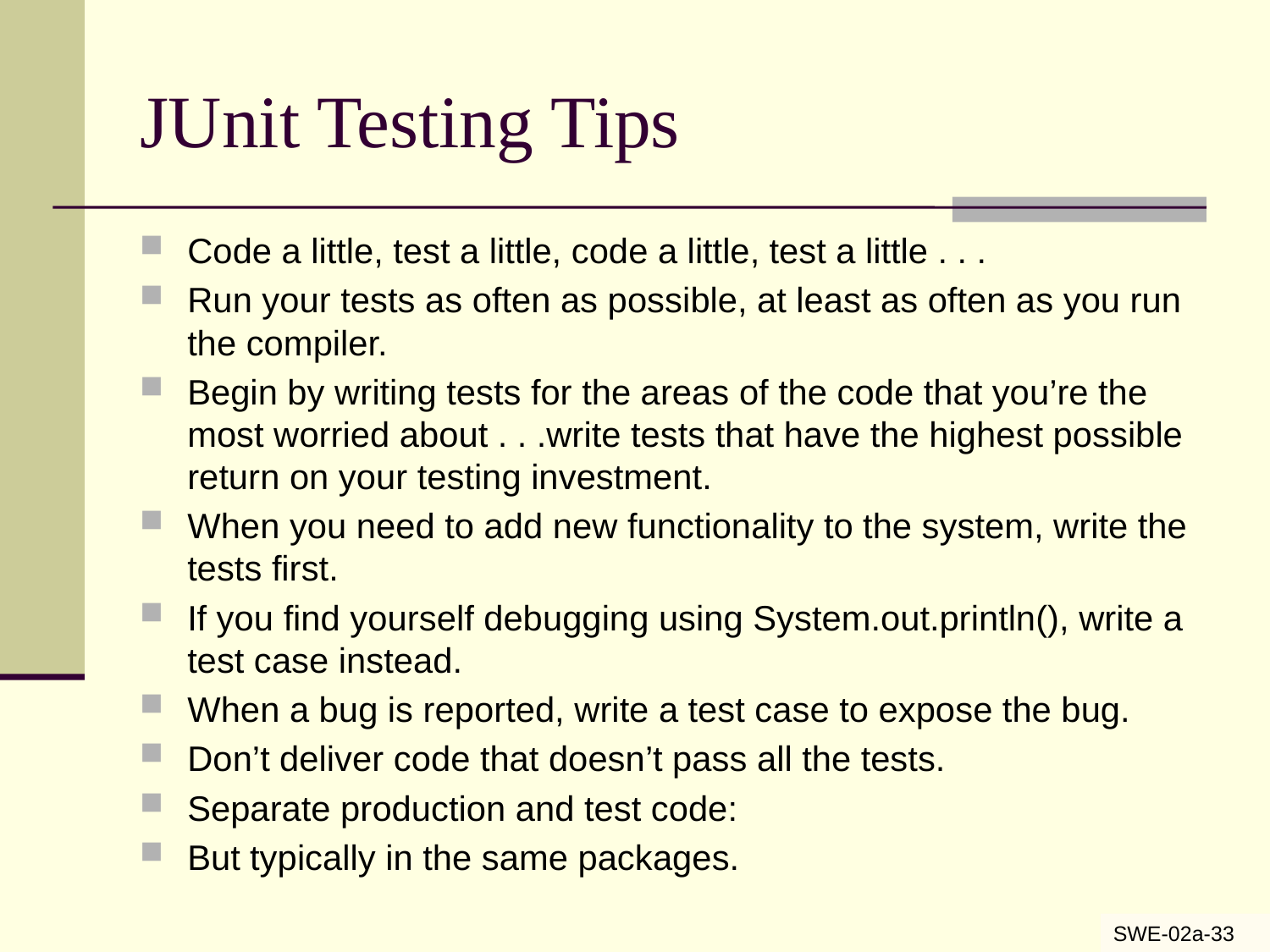

# JUnit Testing Tips
Code a little, test a little, code a little, test a little . . .
Run your tests as often as possible, at least as often as you run the compiler.
Begin by writing tests for the areas of the code that you’re the most worried about . . .write tests that have the highest possible return on your testing investment.
When you need to add new functionality to the system, write the tests first.
If you find yourself debugging using System.out.println(), write a test case instead.
When a bug is reported, write a test case to expose the bug.
Don’t deliver code that doesn’t pass all the tests.
Separate production and test code:
But typically in the same packages.